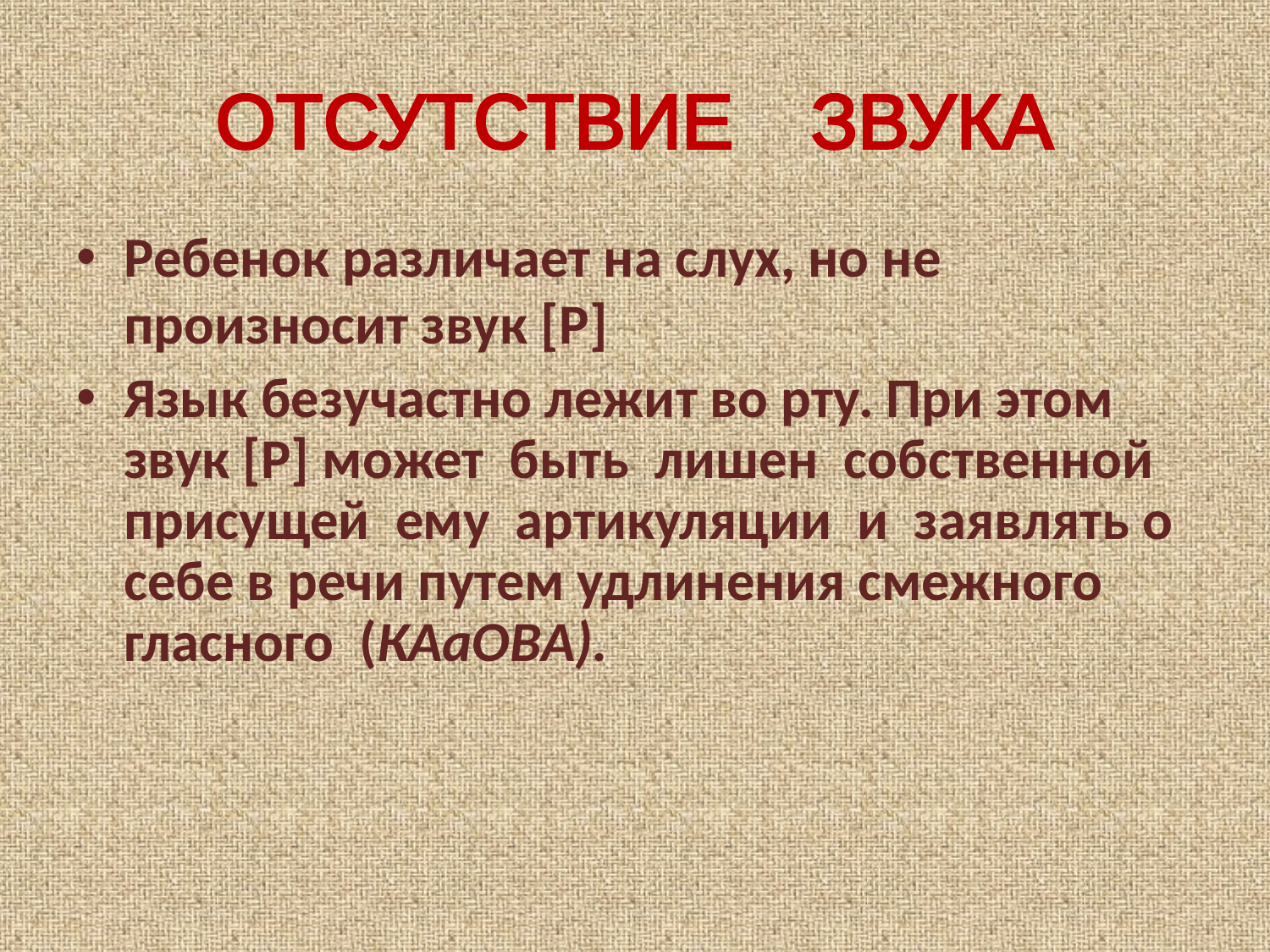

# ОТСУТСТВИЕ   ЗВУКА
Ребенок различает на слух, но не произносит звук [Р]
Язык безучастно лежит во рту. При этом   звук [Р] может  быть  лишен  собственной  присущей  ему  артикуляции  и  заявлять о себе в речи путем удлинения смежного гласного  (КАаОВА).